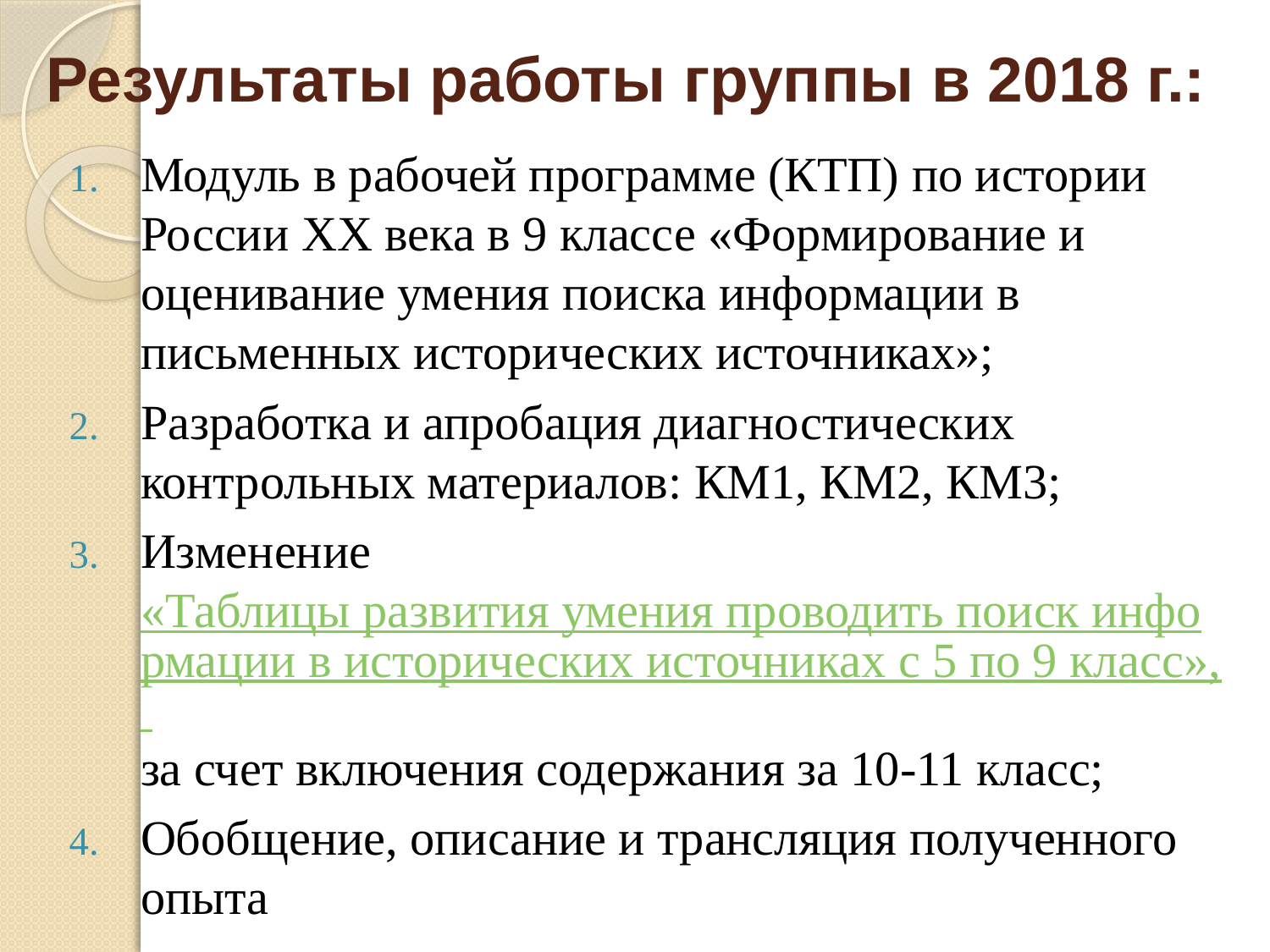

Результаты работы группы в 2018 г.:
Модуль в рабочей программе (КТП) по истории России XX века в 9 классе «Формирование и оценивание умения поиска информации в письменных исторических источниках»;
Разработка и апробация диагностических контрольных материалов: КМ1, КМ2, КМ3;
Изменение «Таблицы развития умения проводить поиск информации в исторических источниках с 5 по 9 класс», за счет включения содержания за 10-11 класс;
Обобщение, описание и трансляция полученного опыта